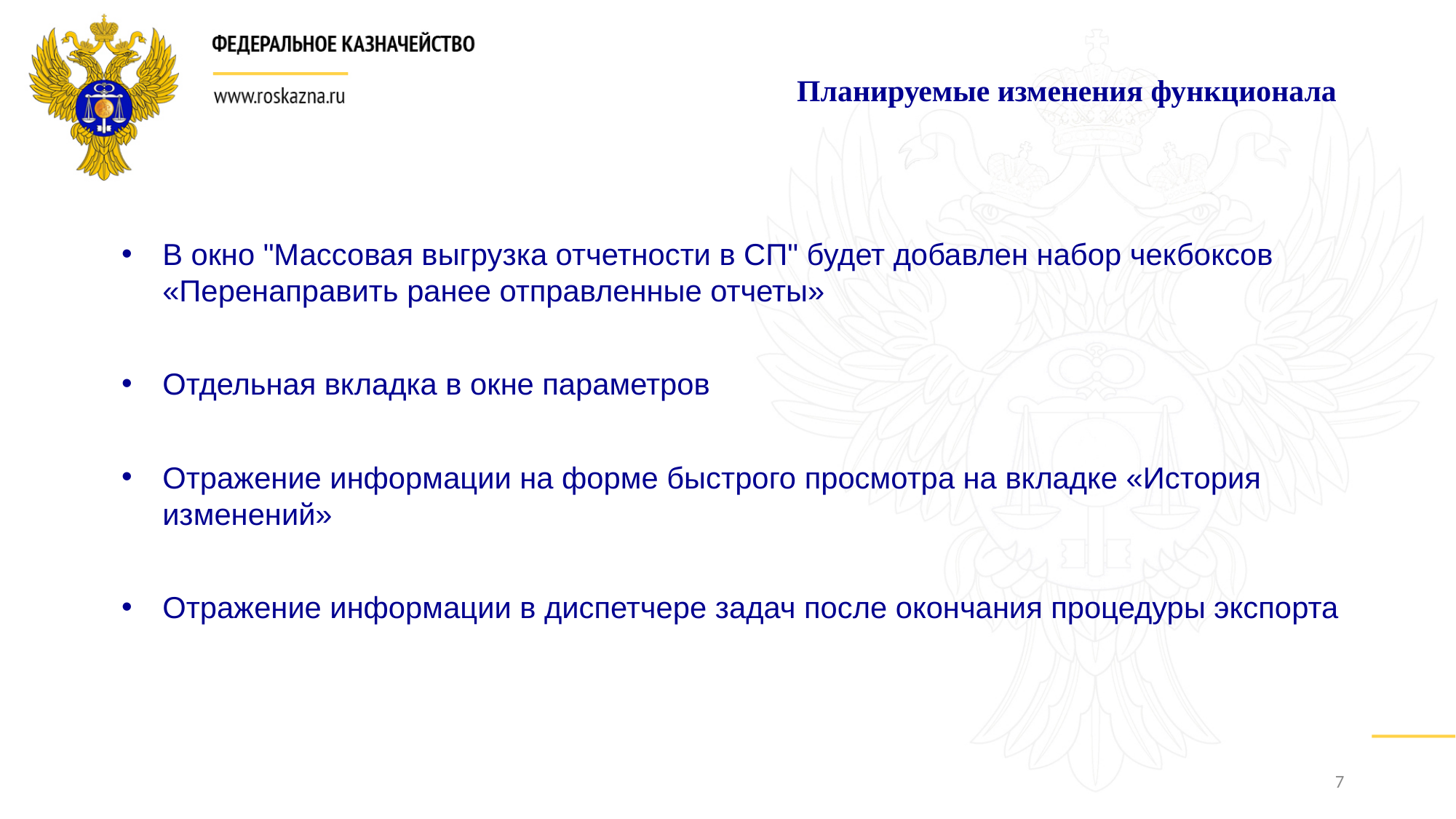

Планируемые изменения функционала
В окно "Массовая выгрузка отчетности в СП" будет добавлен набор чекбоксов «Перенаправить ранее отправленные отчеты»

Отдельная вкладка в окне параметров

Отражение информации на форме быстрого просмотра на вкладке «История изменений»

Отражение информации в диспетчере задач после окончания процедуры экспорта
7